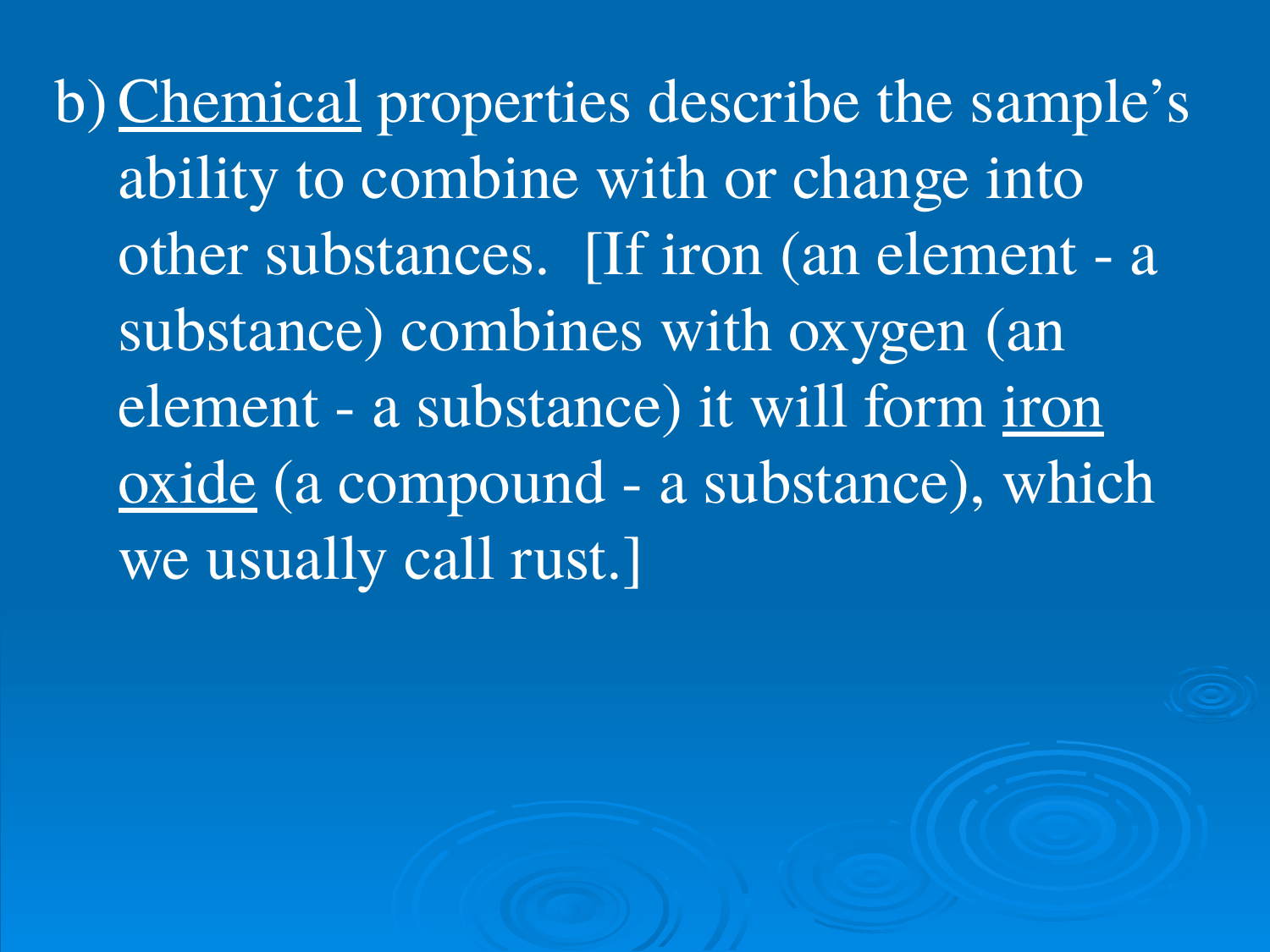

Chemical properties describe the sample’s ability to combine with or change into other substances.  [If iron (an element - a substance) combines with oxygen (an element - a substance) it will form iron oxide (a compound - a substance), which we usually call rust.]